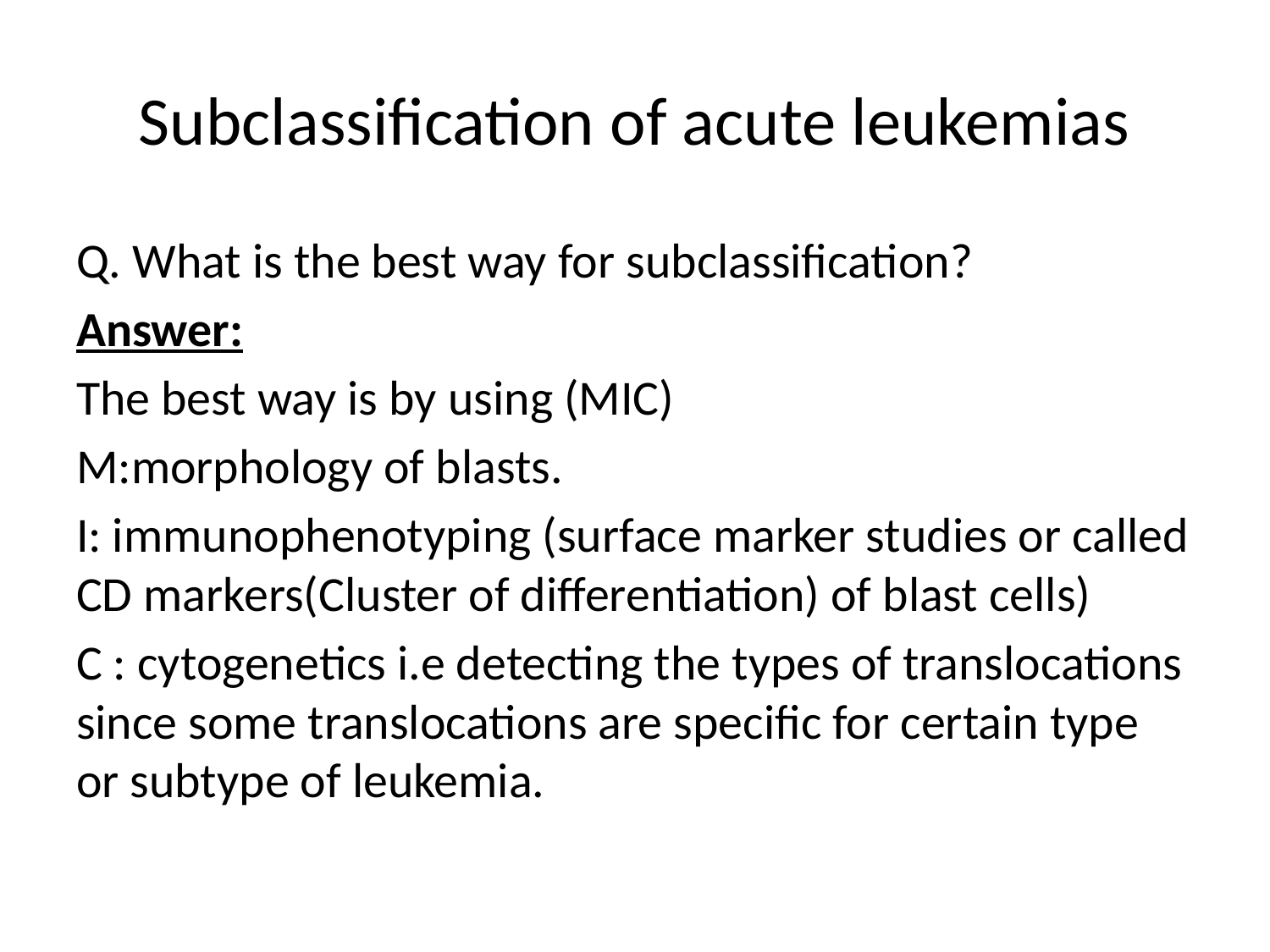

# Subclassification of acute leukemias
Q. What is the best way for subclassification?
Answer:
The best way is by using (MIC)
M:morphology of blasts.
I: immunophenotyping (surface marker studies or called CD markers(Cluster of differentiation) of blast cells)
C : cytogenetics i.e detecting the types of translocations since some translocations are specific for certain type or subtype of leukemia.